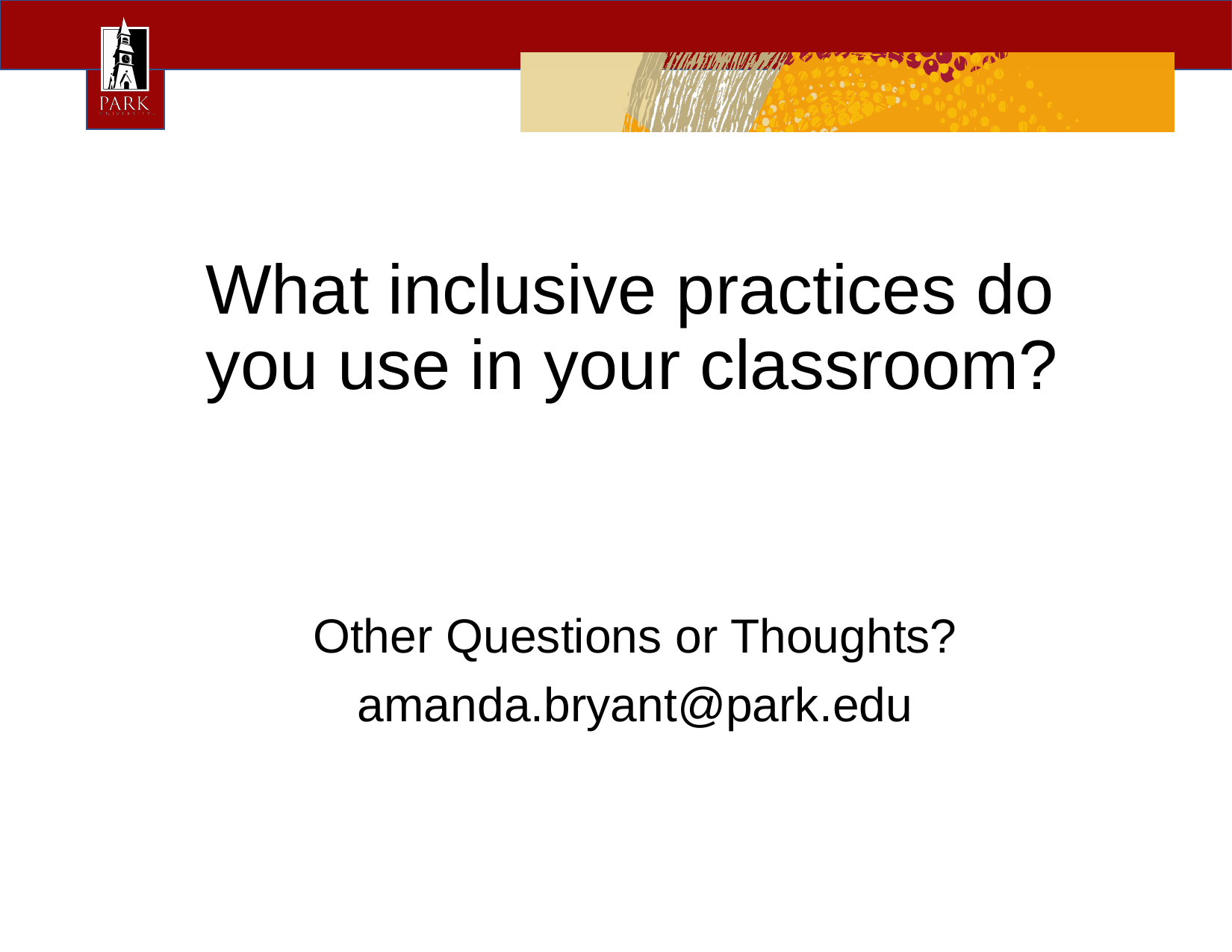

# What inclusive practices do you use in your classroom?

Other Questions or Thoughts?
amanda.bryant@park.edu